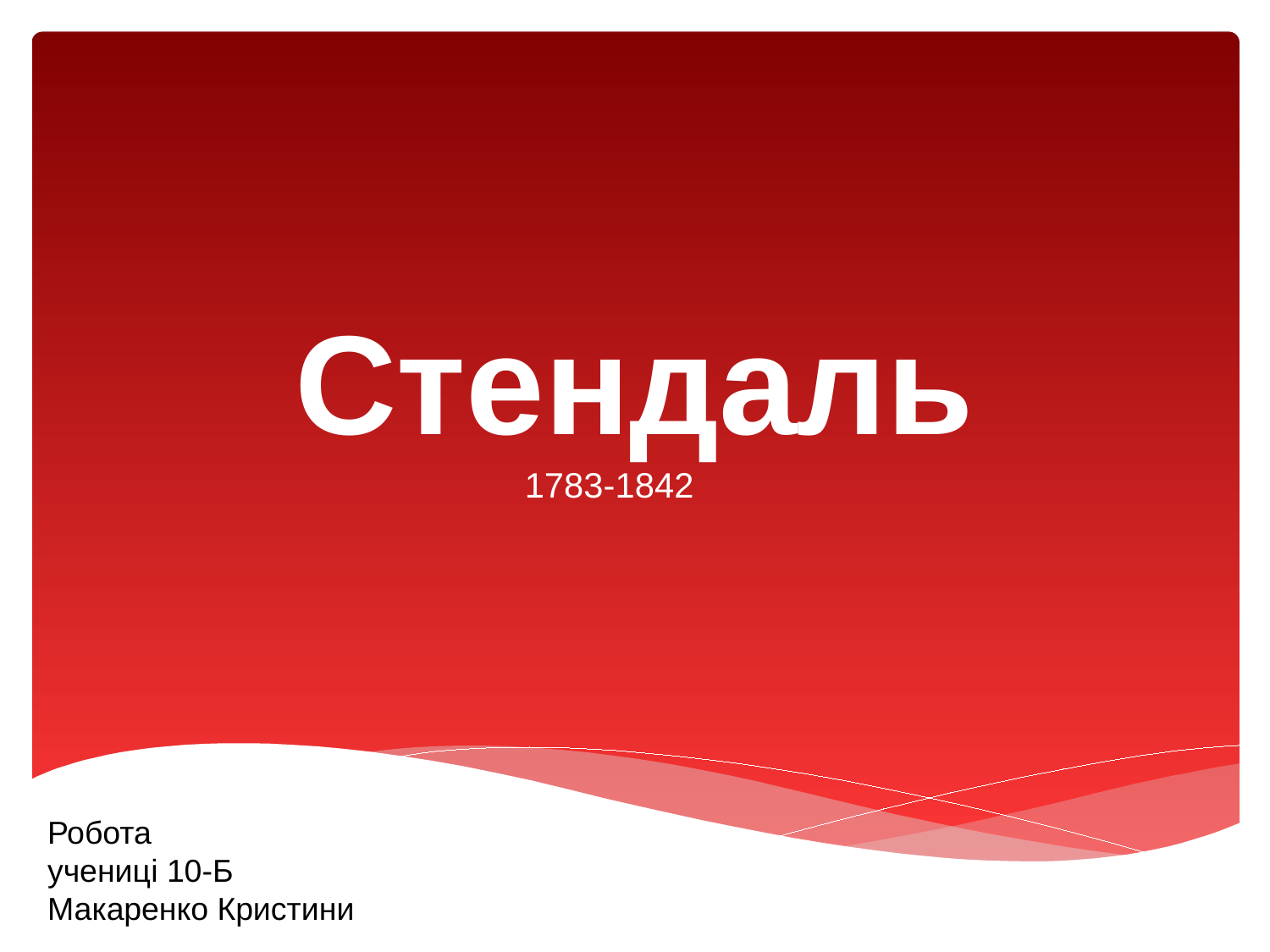

# Стендаль
1783-1842
Робота
учениці 10-Б
Макаренко Кристини